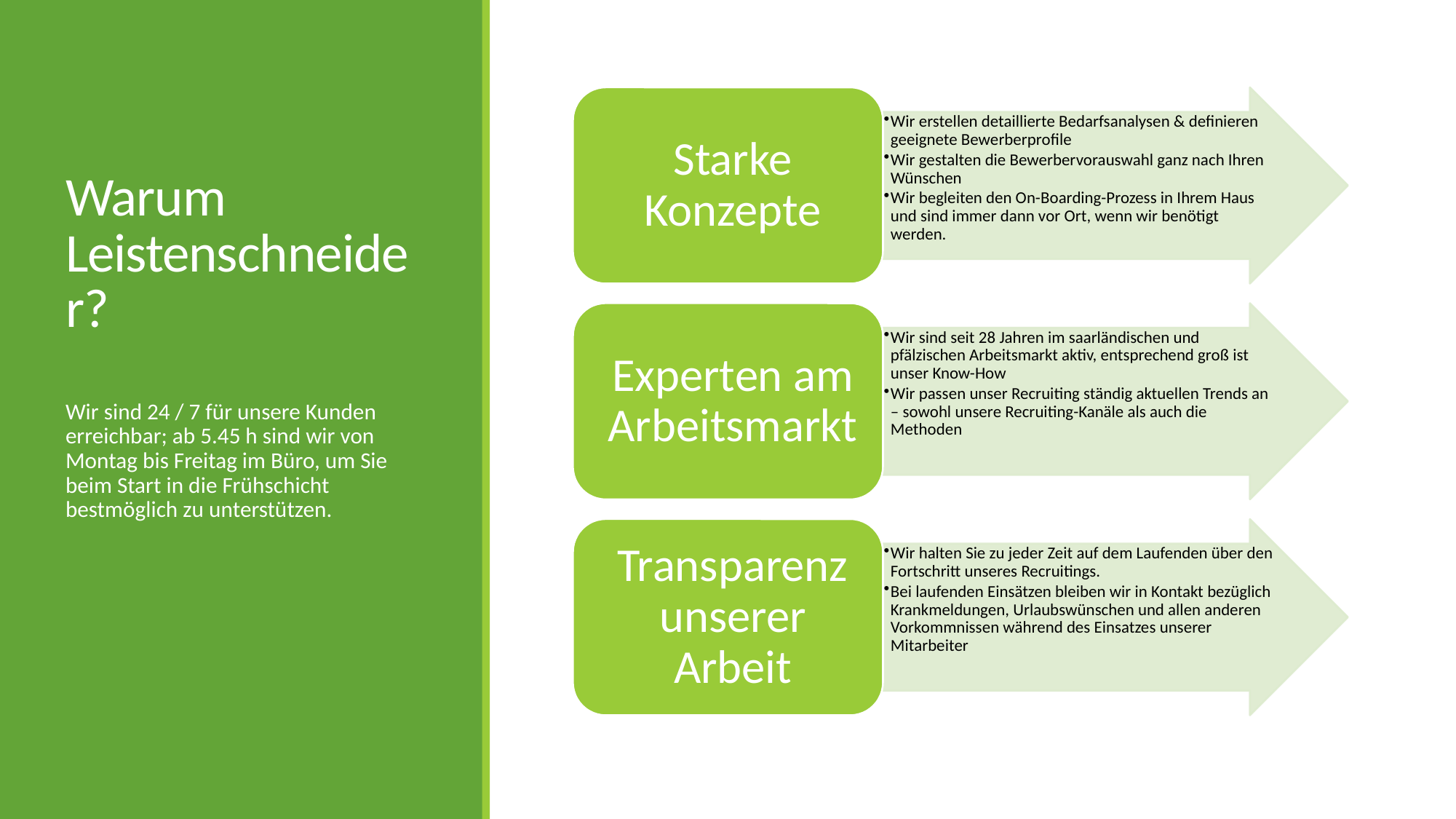

# Warum Leistenschneider?
Wir erstellen detaillierte Bedarfsanalysen & definieren geeignete Bewerberprofile
Wir gestalten die Bewerbervorauswahl ganz nach Ihren Wünschen
Wir begleiten den On-Boarding-Prozess in Ihrem Haus und sind immer dann vor Ort, wenn wir benötigt werden.
Starke Konzepte
Wir sind seit 28 Jahren im saarländischen und pfälzischen Arbeitsmarkt aktiv, entsprechend groß ist unser Know-How
Wir passen unser Recruiting ständig aktuellen Trends an – sowohl unsere Recruiting-Kanäle als auch die Methoden
Experten am Arbeitsmarkt
Wir halten Sie zu jeder Zeit auf dem Laufenden über den Fortschritt unseres Recruitings.
Bei laufenden Einsätzen bleiben wir in Kontakt bezüglich Krankmeldungen, Urlaubswünschen und allen anderen Vorkommnissen während des Einsatzes unserer Mitarbeiter

Transparenz unserer Arbeit
Wir sind 24 / 7 für unsere Kunden erreichbar; ab 5.45 h sind wir von Montag bis Freitag im Büro, um Sie beim Start in die Frühschicht bestmöglich zu unterstützen.